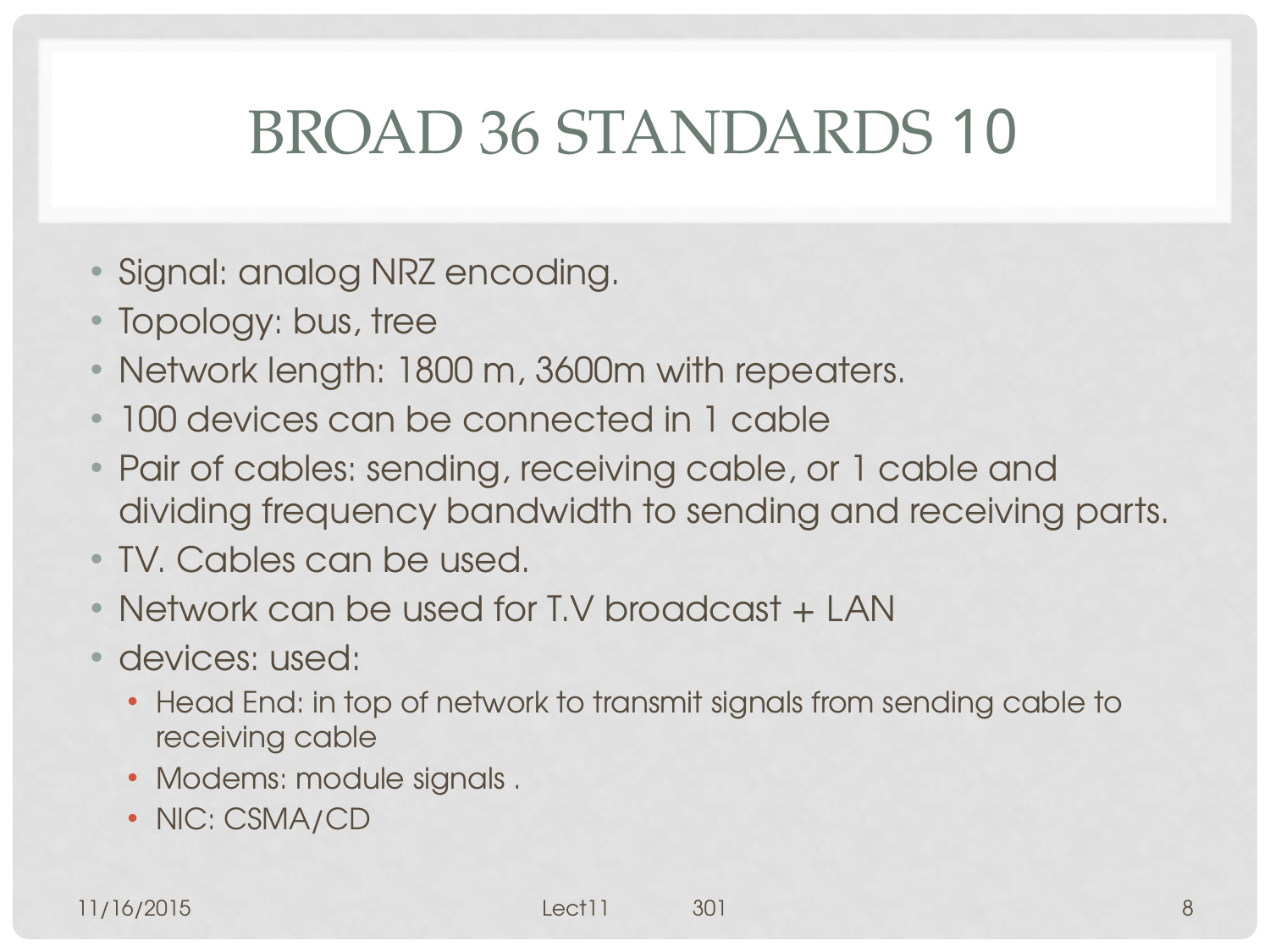

# 10 Broad 36 standards
Signal: analog NRZ encoding.
Topology: bus, tree
Network length: 1800 m, 3600m with repeaters.
100 devices can be connected in 1 cable
Pair of cables: sending, receiving cable, or 1 cable and dividing frequency bandwidth to sending and receiving parts.
TV. Cables can be used.
Network can be used for T.V broadcast + LAN
devices: used:
Head End: in top of network to transmit signals from sending cable to receiving cable
Modems: module signals .
NIC: CSMA/CD
11/16/2015
Lect11              301
8